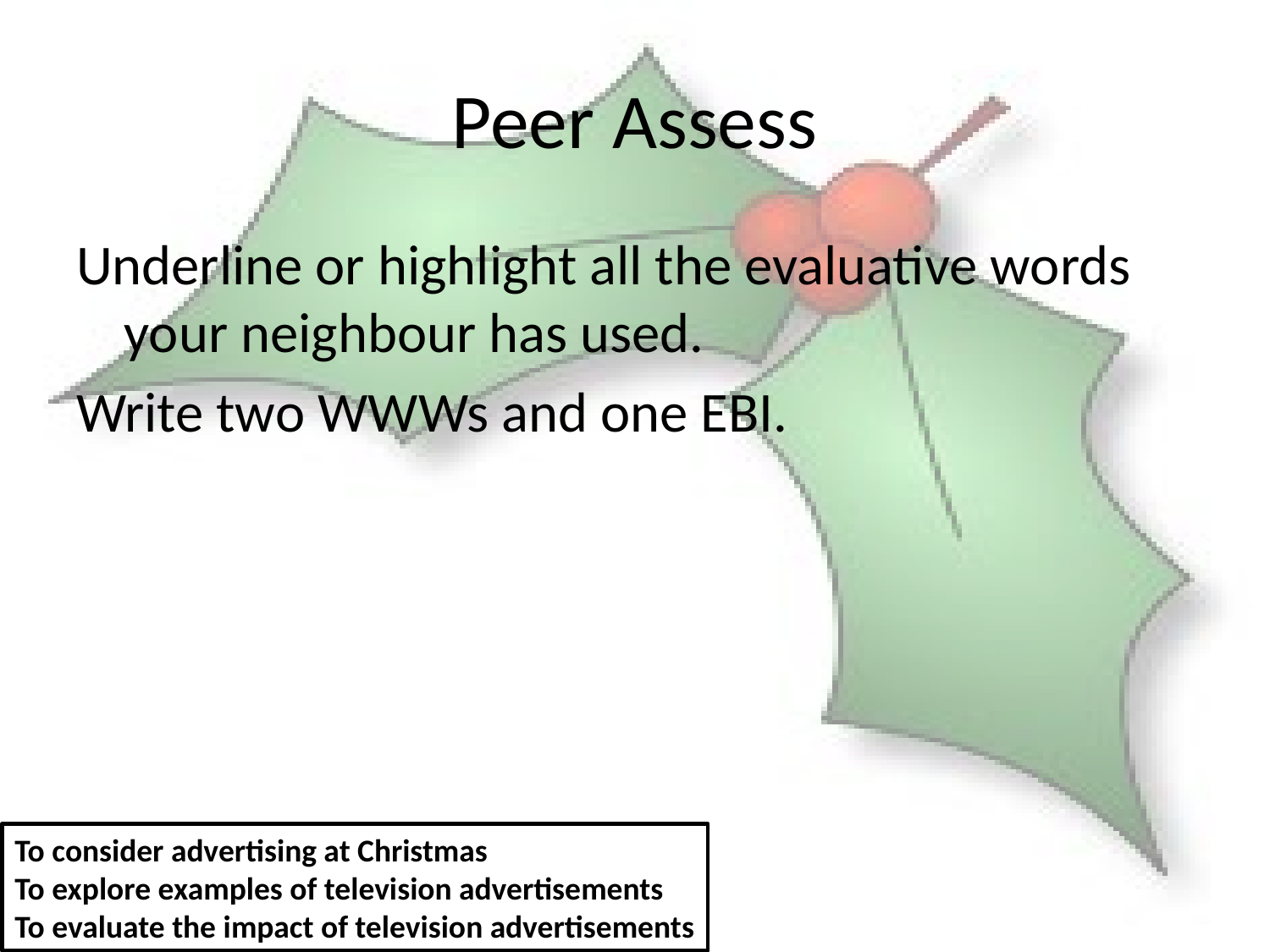

# Peer Assess
Underline or highlight all the evaluative words your neighbour has used.
Write two WWWs and one EBI.
To consider advertising at Christmas
To explore examples of television advertisements
To evaluate the impact of television advertisements